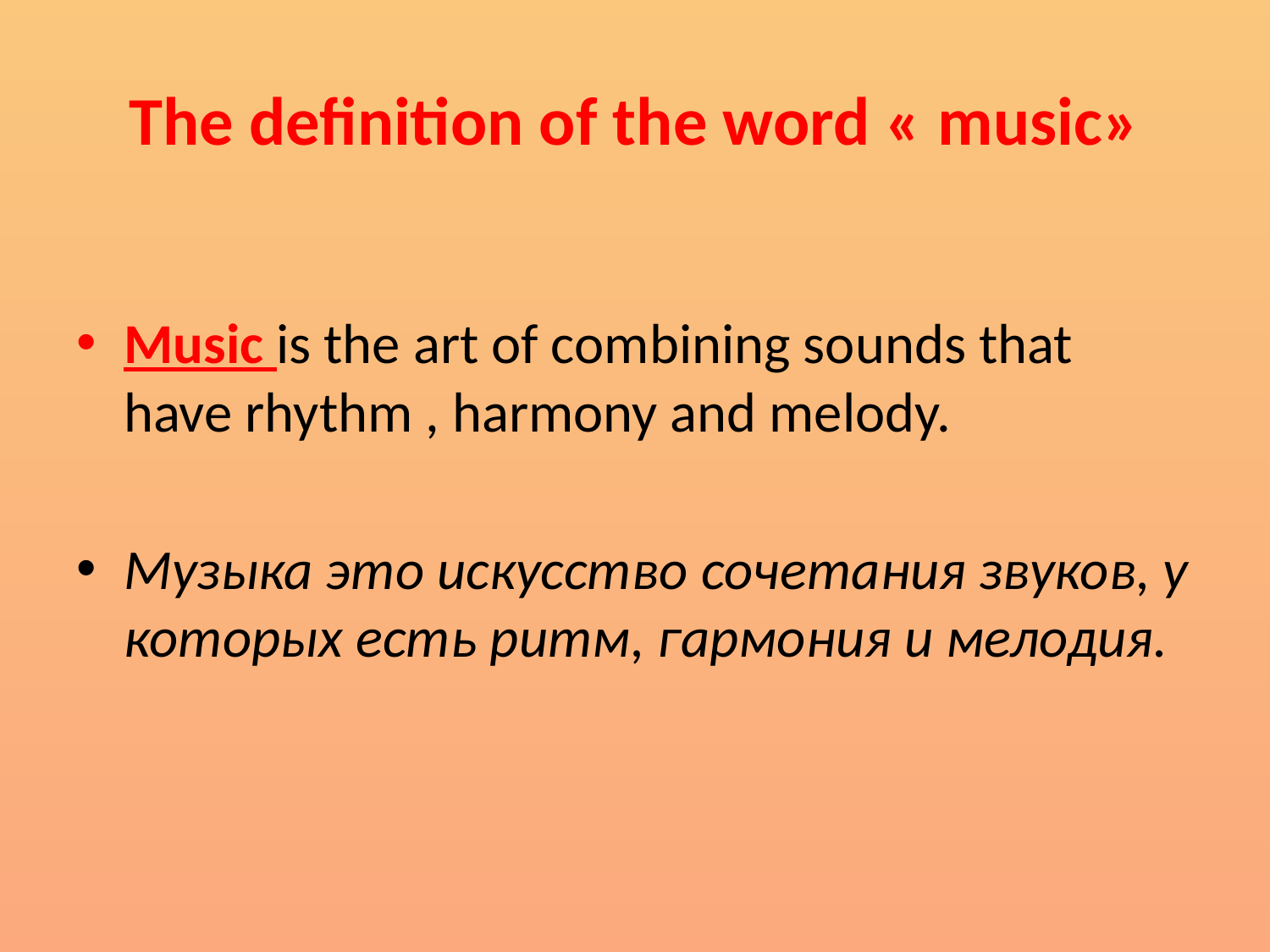

# The definition of the word « music»

Music is the art of combining sounds that have rhythm , harmony and melody.

Музыка это искусство сочетания звуков, у которых есть ритм, гармония и мелодия.